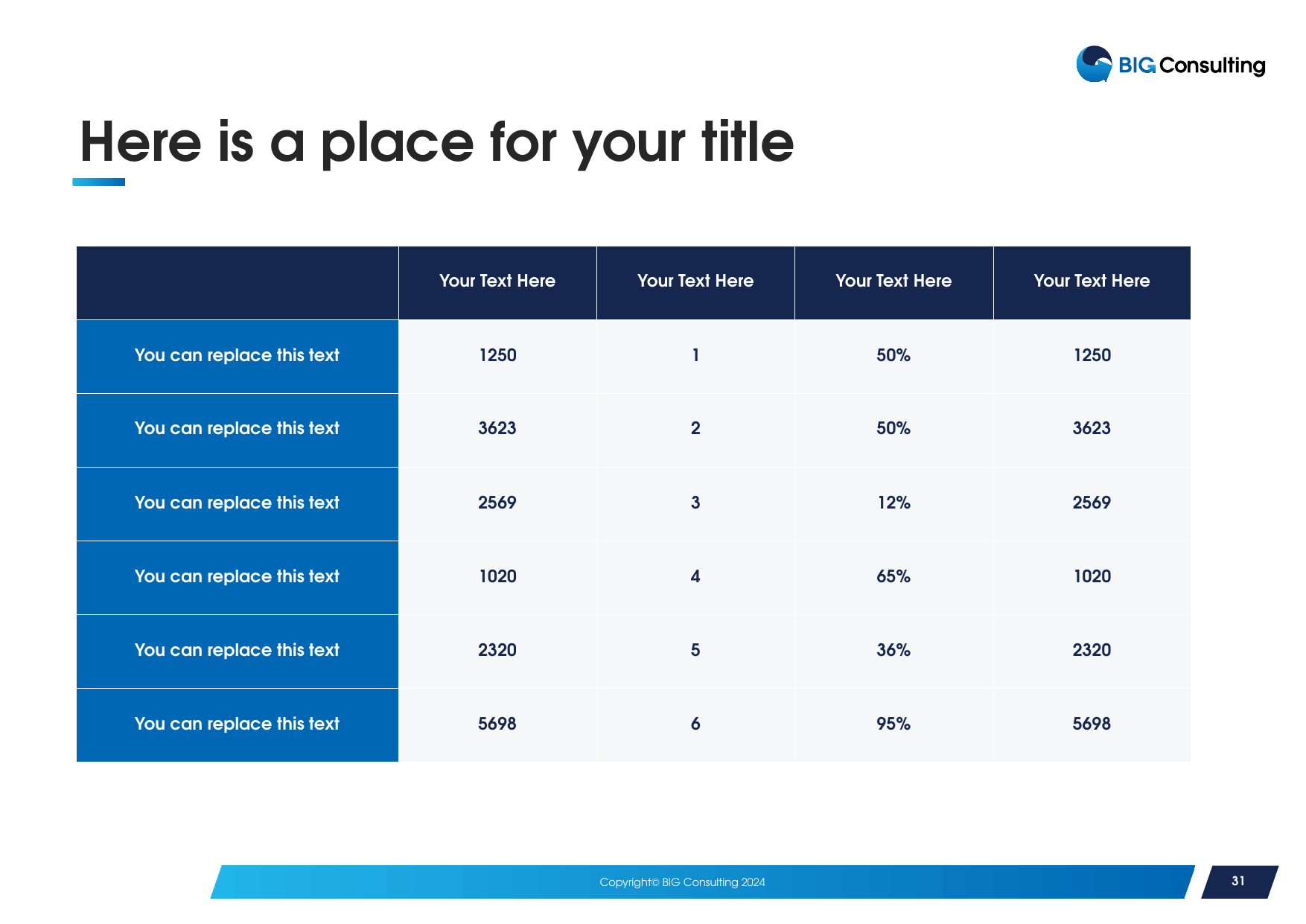

Here is a place for your title

|  | Your Text Here | Your Text Here | Your Text Here | Your Text Here |
| --- | --- | --- | --- | --- |
| You can replace this text | 1250 | 1 | 50% | 1250 |
| You can replace this text | 3623 | 2 | 50% | 3623 |
| You can replace this text | 2569 | 3 | 12% | 2569 |
| You can replace this text | 1020 | 4 | 65% | 1020 |
| You can replace this text | 2320 | 5 | 36% | 2320 |
| You can replace this text | 5698 | 6 | 95% | 5698 |
31